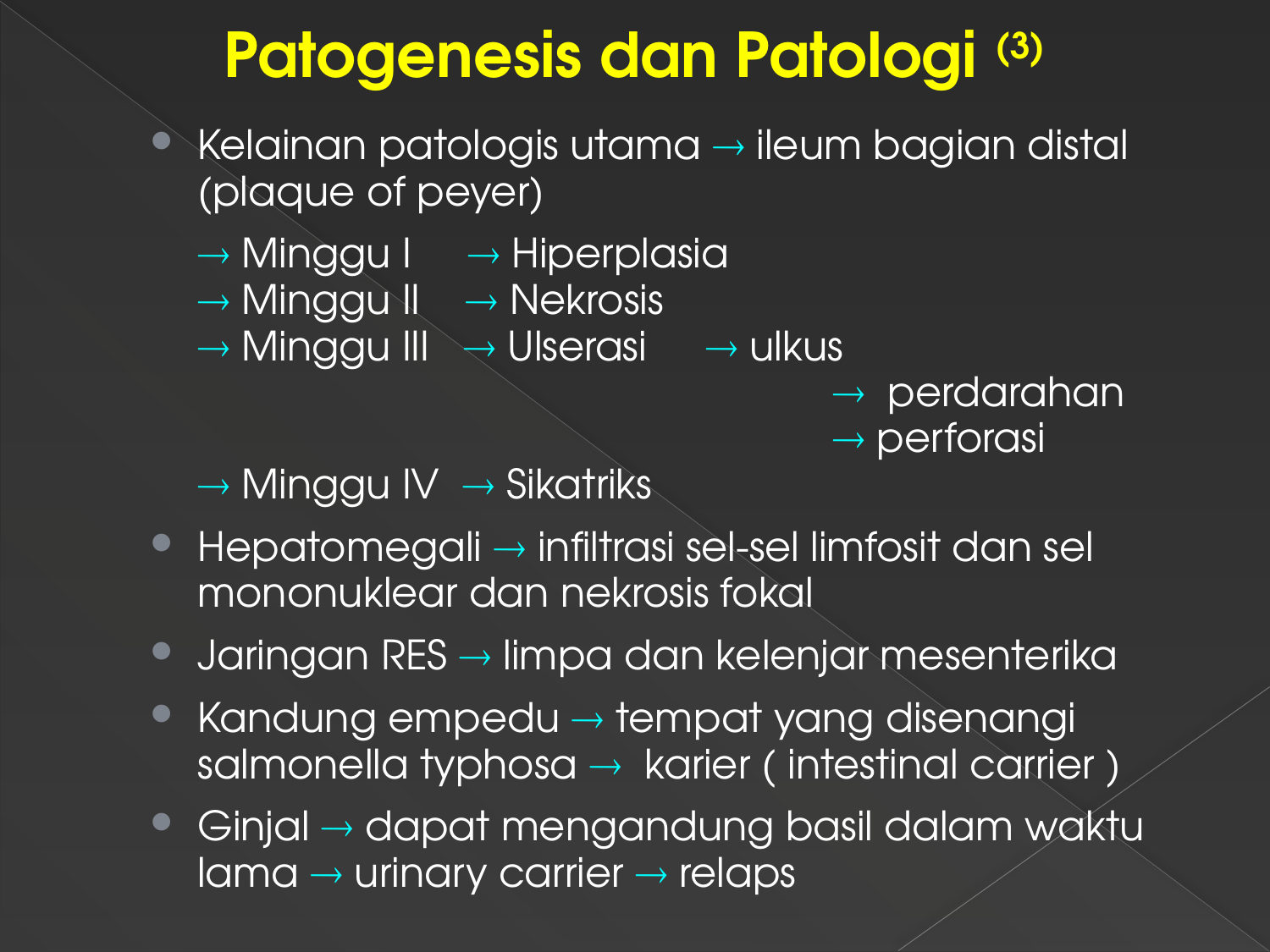

Patogenesis dan Patologi (3)
Kelainan patologis utama → ileum bagian distal
(plaque of peyer)
	→ Minggu I     → Hiperplasia
→ Minggu II    → Nekrosis
→ Minggu III   → Ulserasi 	→ ulkus
				       	→  perdarahan
			                 	→ perforasi
→ Minggu IV  → Sikatriks
Hepatomegali → infiltrasi sel-sel limfosit dan sel mononuklear dan nekrosis fokal
Jaringan RES → limpa dan kelenjar mesenterika
Kandung empedu → tempat yang disenangi salmonella typhosa →  karier ( intestinal carrier )
Ginjal → dapat mengandung basil dalam waktu lama → urinary carrier → relaps